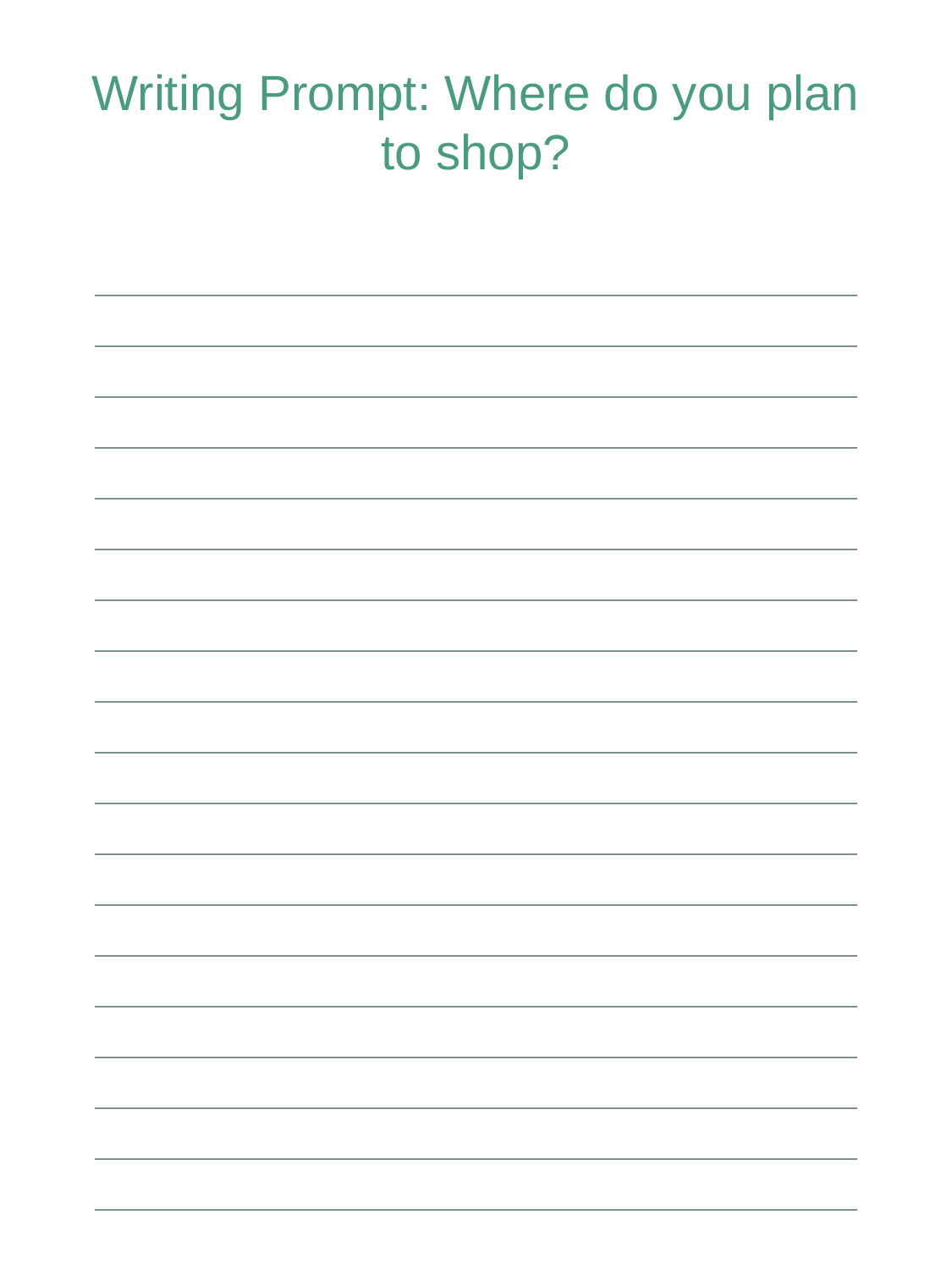

Writing Prompt: Where do you plan to shop?
|  |
| --- |
|  |
|  |
|  |
|  |
|  |
|  |
|  |
|  |
|  |
|  |
|  |
|  |
|  |
|  |
|  |
|  |
|  |